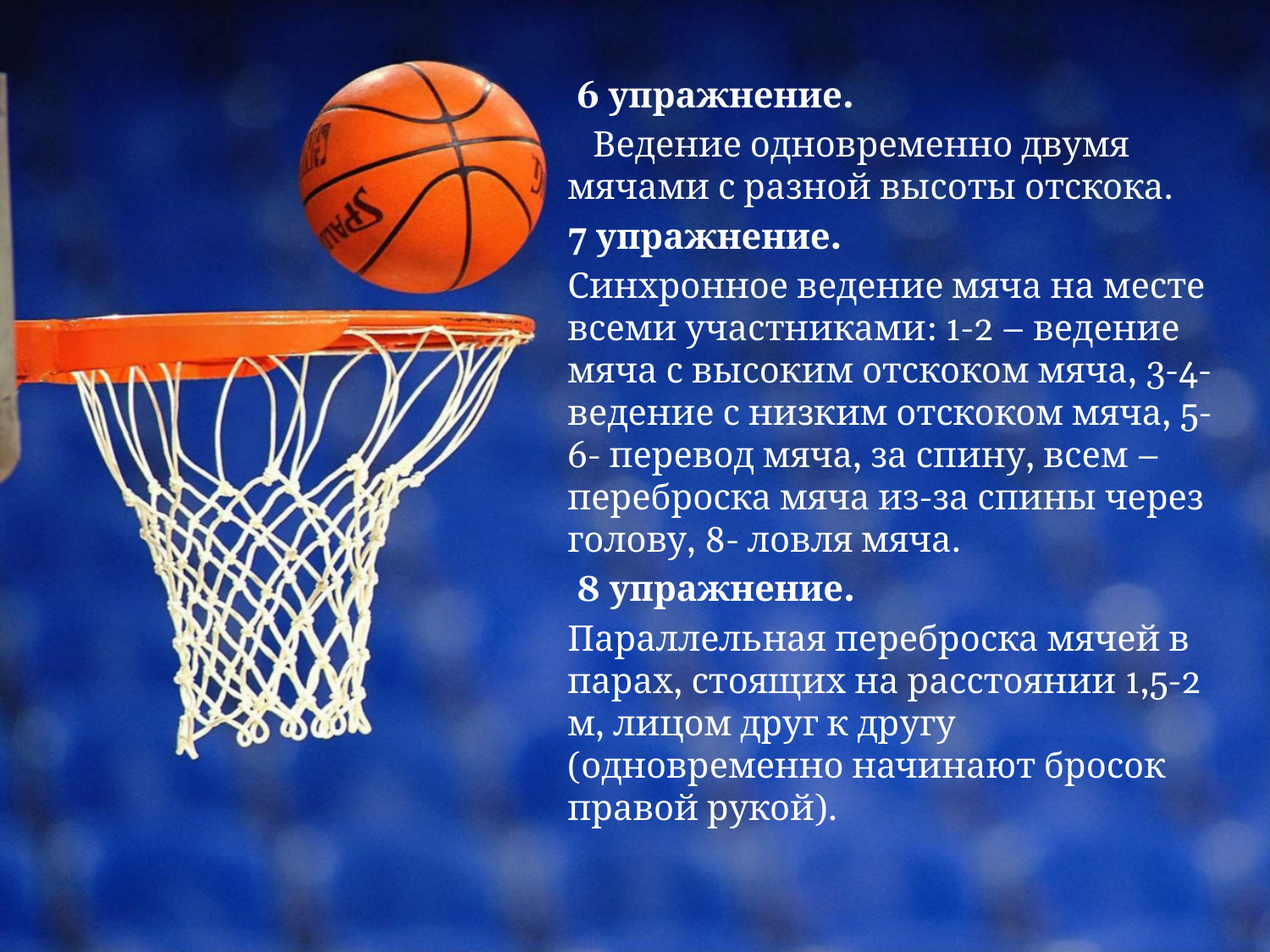

6 упражнение.
   Ведение одновременно двумя мячами с разной высоты отскока.
7 упражнение.
Синхронное ведение мяча на месте всеми участниками: 1-2 – ведение мяча с высоким отскоком мяча, 3-4- ведение с низким отскоком мяча, 5-6- перевод мяча, за спину, всем – переброска мяча из-за спины через голову, 8- ловля мяча.
 8 упражнение.
Параллельная переброска мячей в парах, стоящих на расстоянии 1,5-2 м, лицом друг к другу (одновременно начинают бросок правой рукой).

#